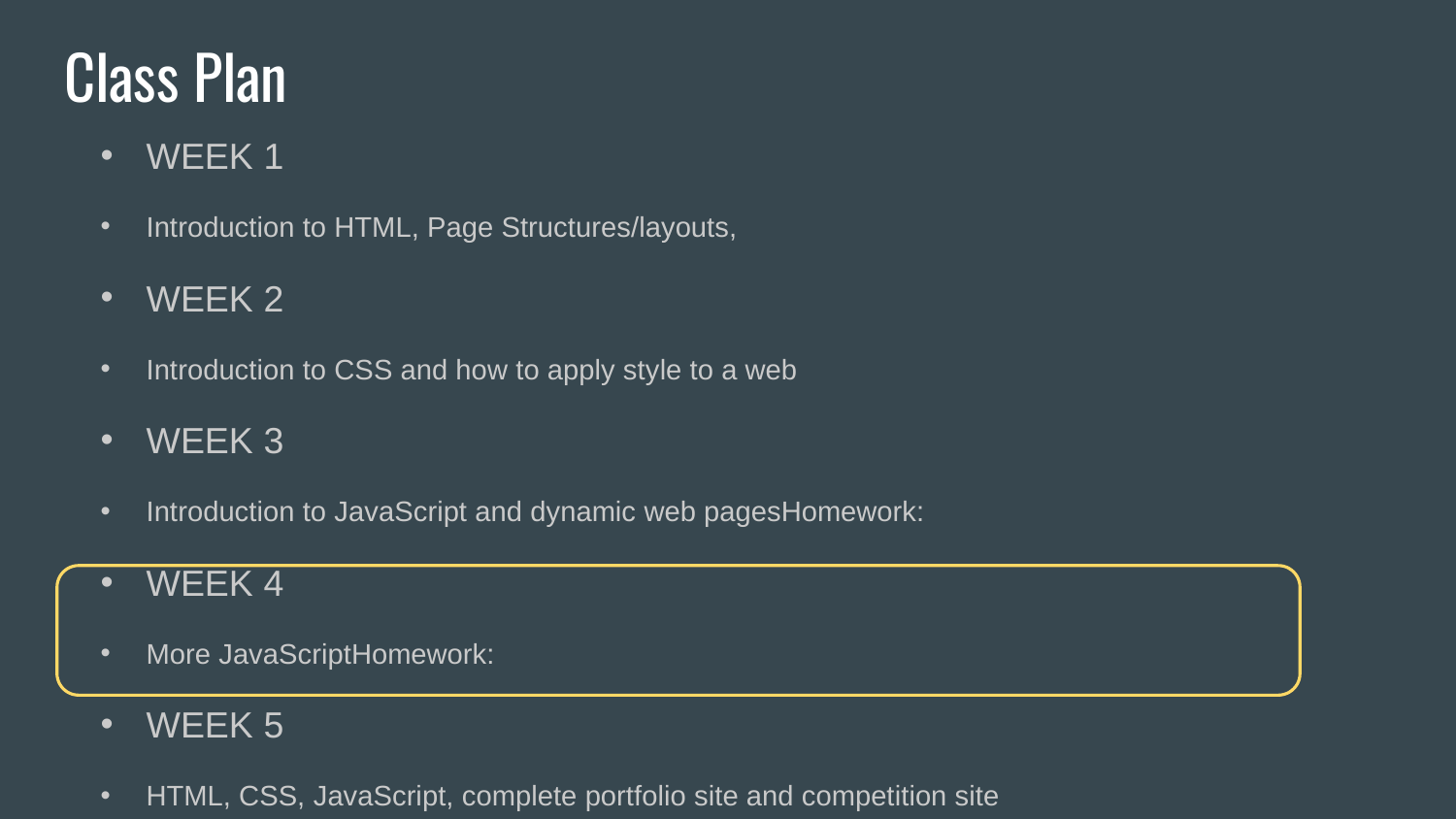

# Class Plan
WEEK 1
Introduction to HTML, Page Structures/layouts,
WEEK 2
Introduction to CSS and how to apply style to a web
WEEK 3
Introduction to JavaScript and dynamic web pagesHomework:
WEEK 4
More JavaScriptHomework:
WEEK 5
HTML, CSS, JavaScript, complete portfolio site and competition site